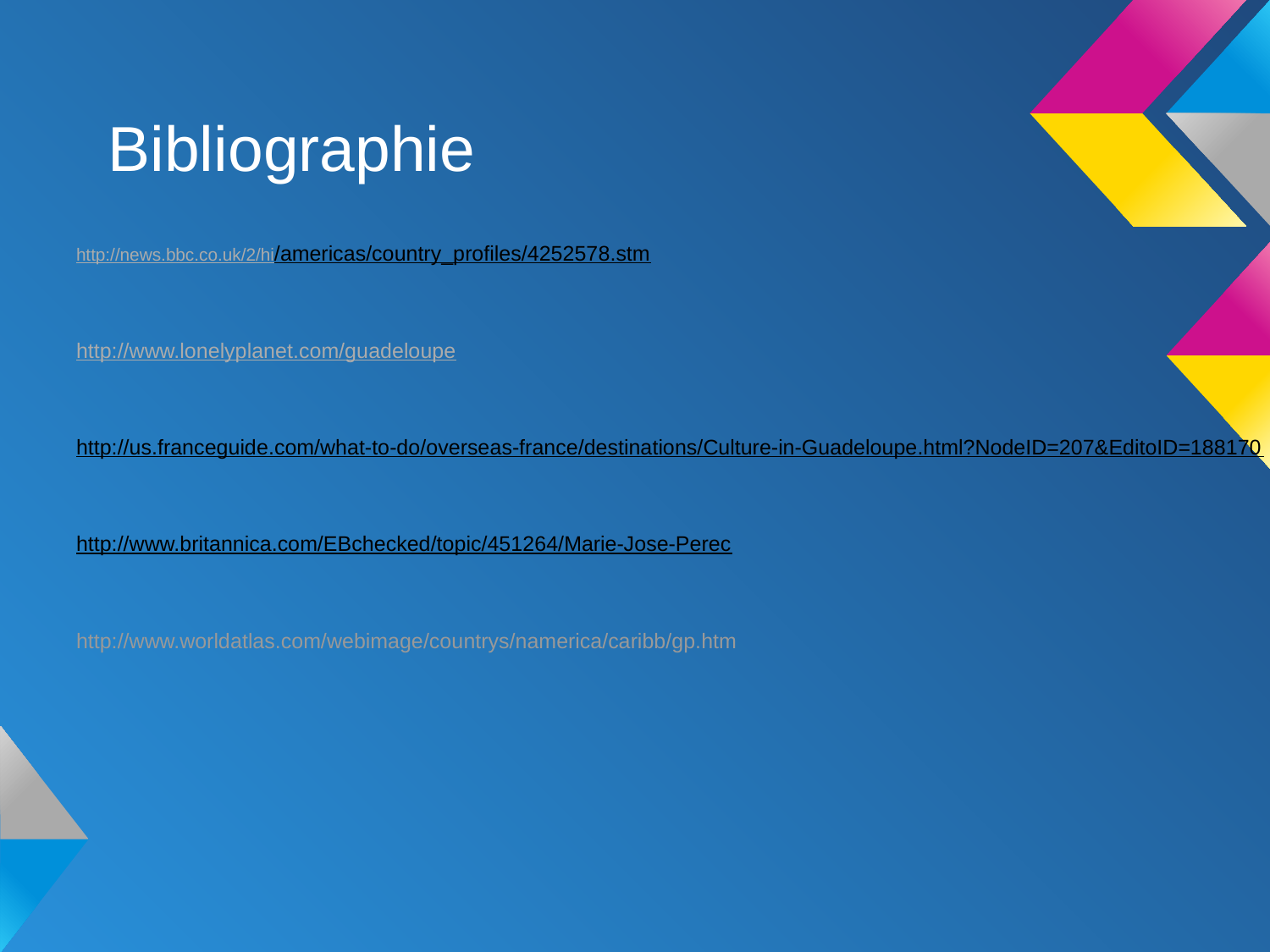

# Bibliographie
http://news.bbc.co.uk/2/hi/americas/country_profiles/4252578.stm

http://www.lonelyplanet.com/guadeloupe

http://us.franceguide.com/what-to-do/overseas-france/destinations/Culture-in-Guadeloupe.html?NodeID=207&EditoID=188170

http://www.britannica.com/EBchecked/topic/451264/Marie-Jose-Perec

http://www.worldatlas.com/webimage/countrys/namerica/caribb/gp.htm